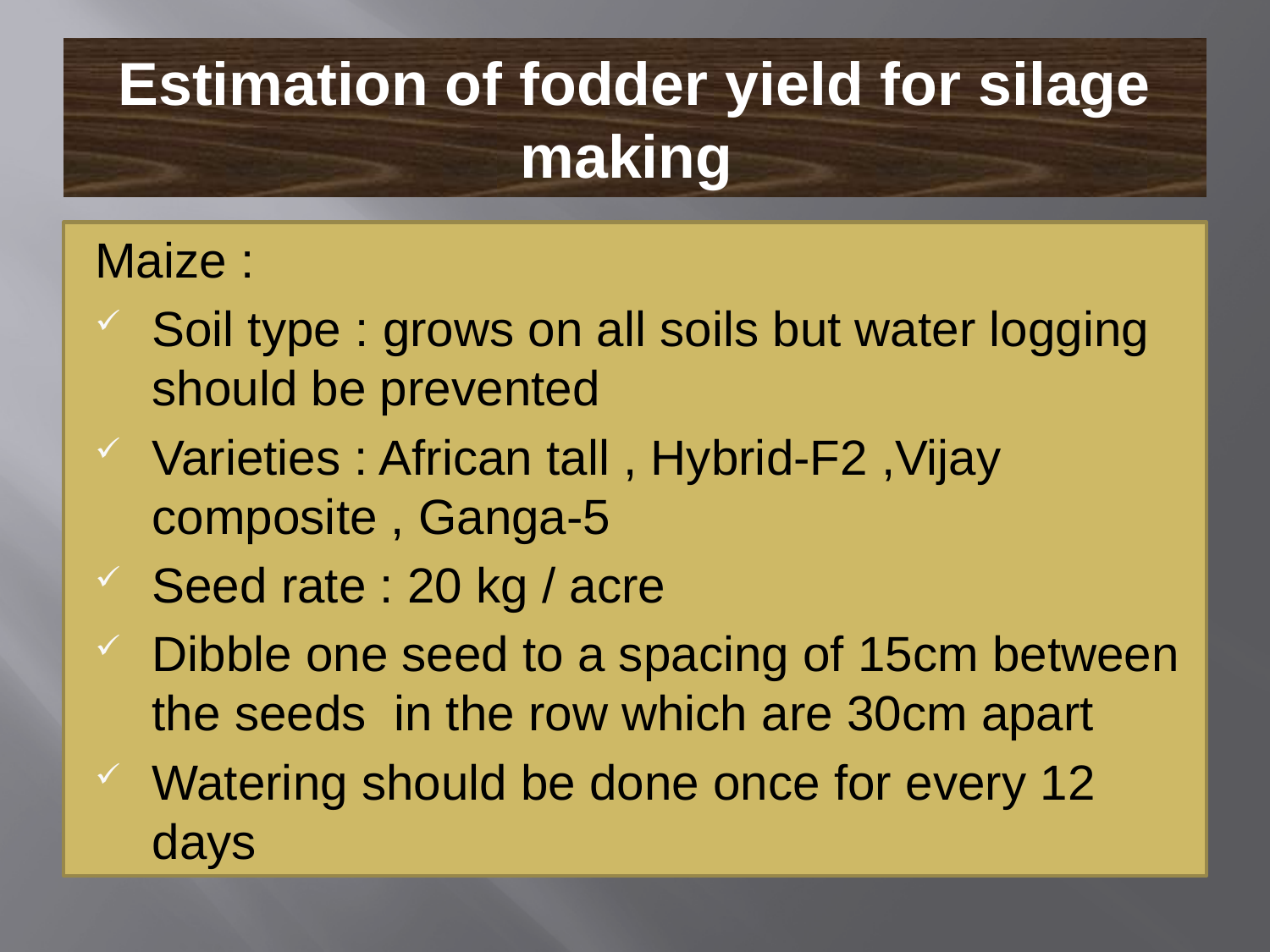

# Estimation of fodder yield for silage making
Maize :
Soil type : grows on all soils but water logging should be prevented
Varieties : African tall , Hybrid-F2 ,Vijay composite , Ganga-5
Seed rate : 20 kg / acre
Dibble one seed to a spacing of 15cm between the seeds  in the row which are 30cm apart
Watering should be done once for every 12 days